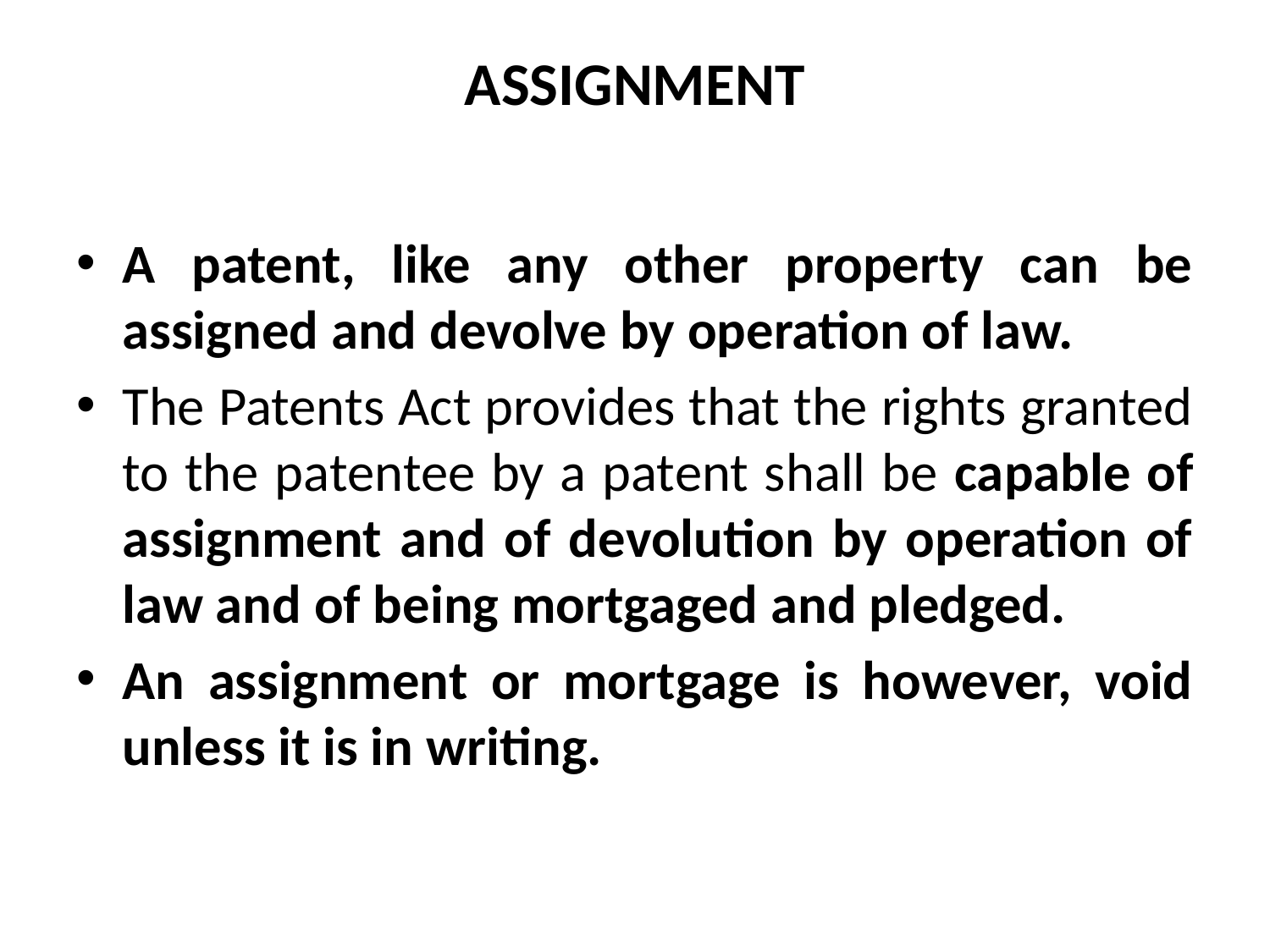

# ASSIGNMENT
A patent, like any other property can be assigned and devolve by operation of law.
The Patents Act provides that the rights granted to the patentee by a patent shall be capable of assignment and of devolution by operation of law and of being mortgaged and pledged.
An assignment or mortgage is however, void unless it is in writing.